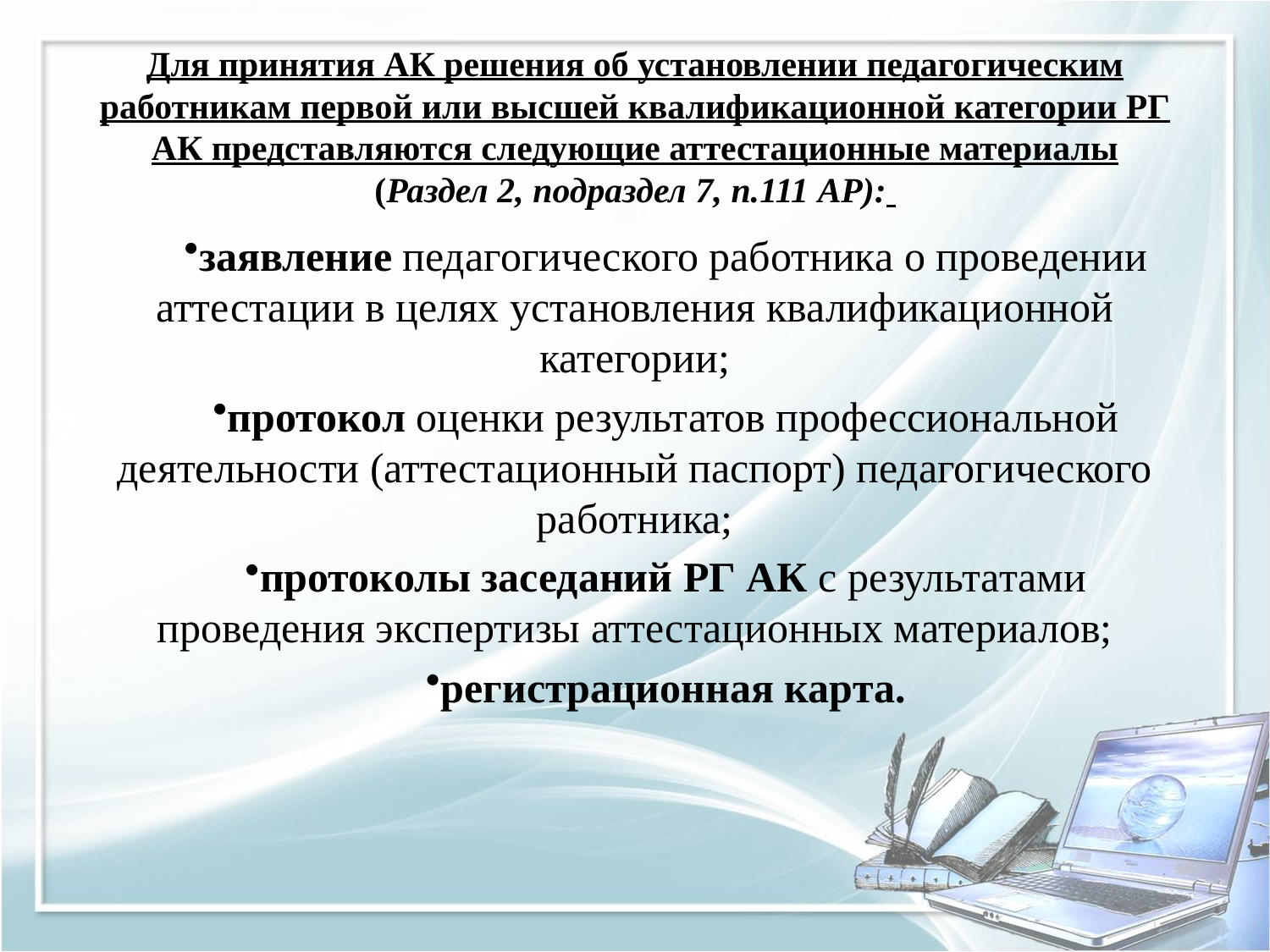

# Для принятия АК решения об установлении педагогическим работникам первой или высшей квалификационной категории РГ АК представляются следующие аттестационные материалы (Раздел 2, подраздел 7, п.111 АР):
заявление педагогического работника о проведении аттестации в целях установления квалификационной категории;
протокол оценки результатов профессиональной деятельности (аттестационный паспорт) педагогического работника;
протоколы заседаний РГ АК с результатами проведения экспертизы аттестационных материалов;
регистрационная карта.